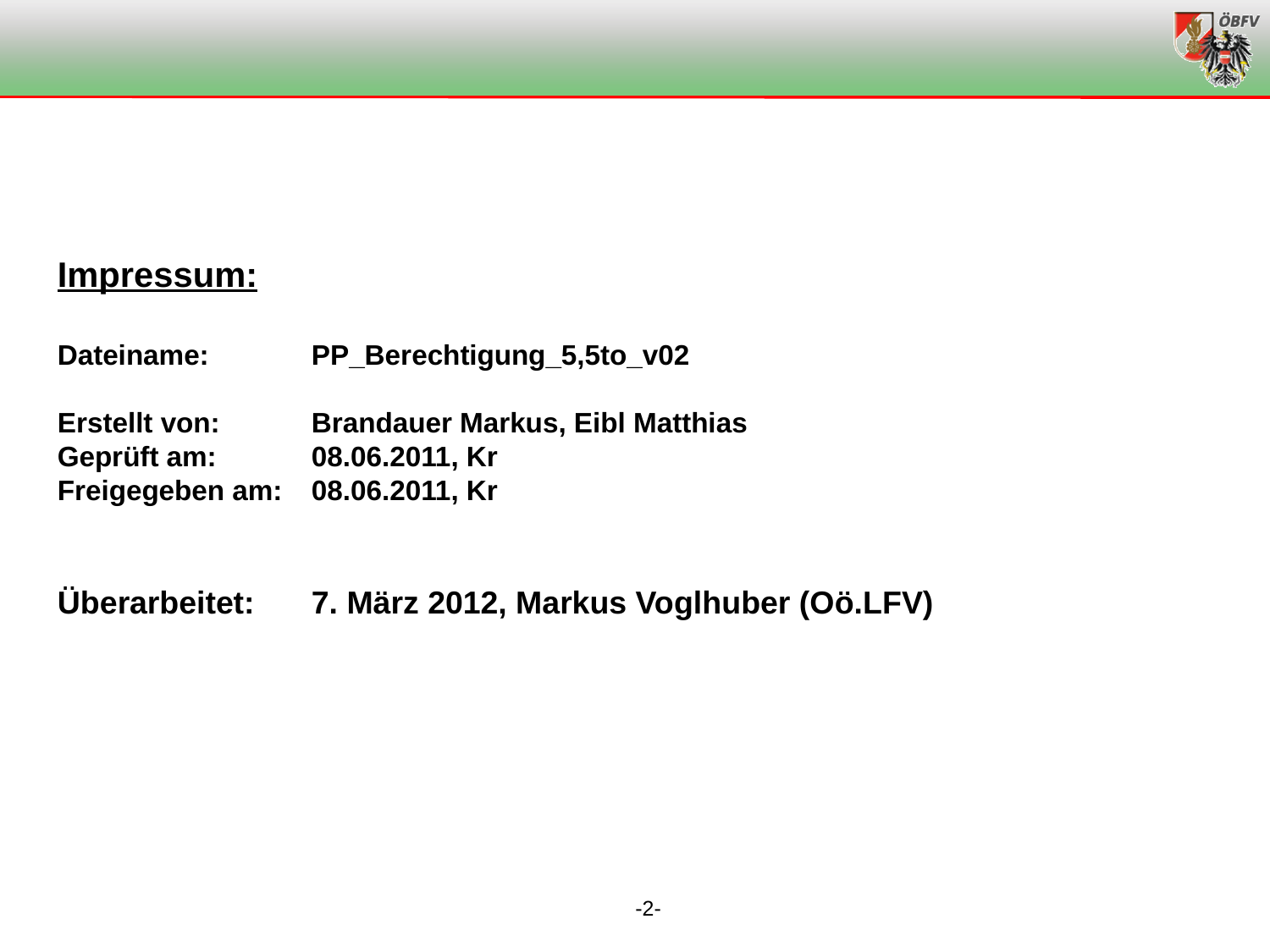

Impressum:

Dateiname:	PP_Berechtigung_5,5to_v02

Erstellt von:	Brandauer Markus, Eibl Matthias
Geprüft am:	08.06.2011, Kr
Freigegeben am:	08.06.2011, Kr

Überarbeitet:	7. März 2012, Markus Voglhuber (Oö.LFV)
-2-